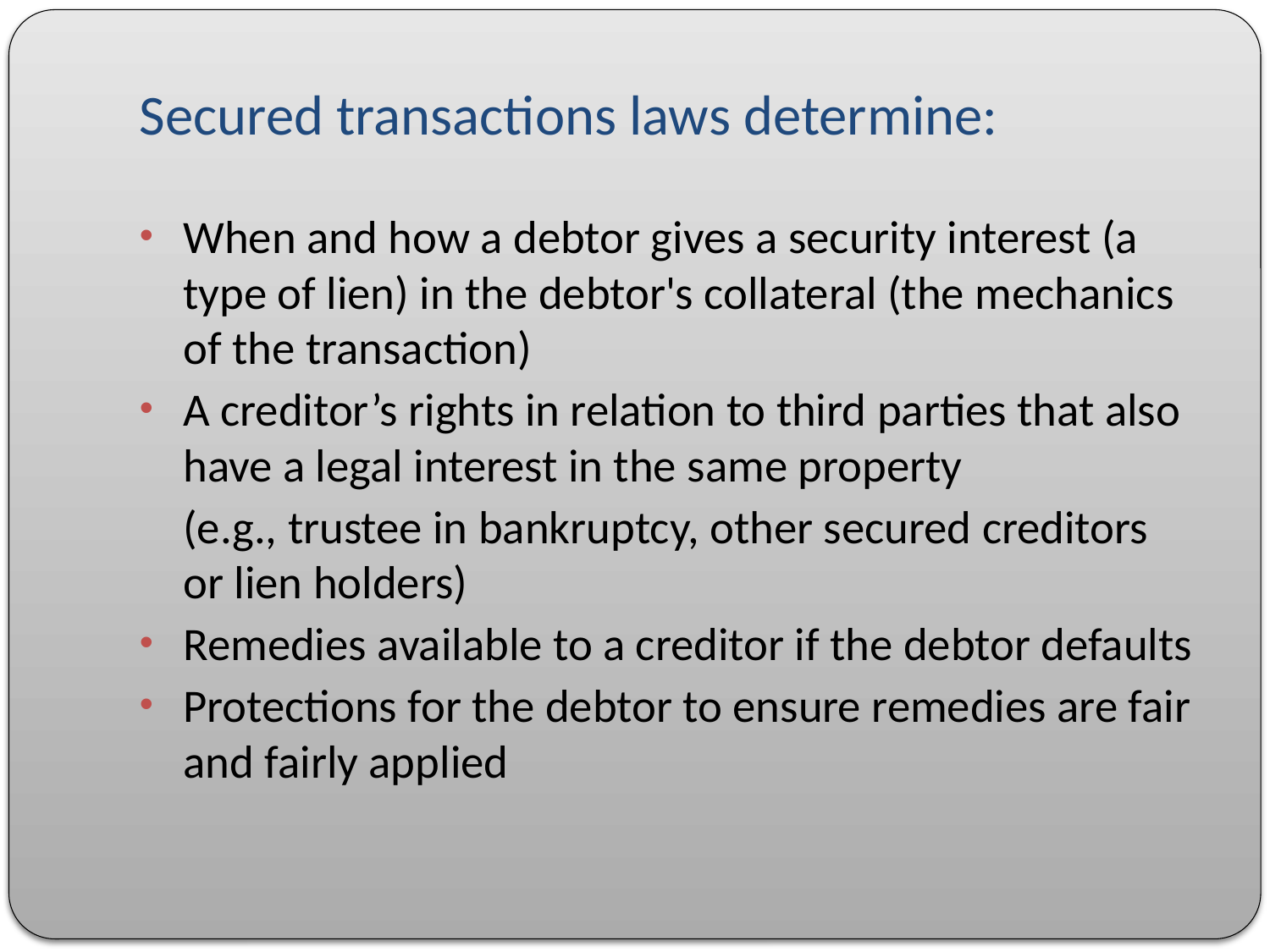

# Secured transactions laws determine:
When and how a debtor gives a security interest (a type of lien) in the debtor's collateral (the mechanics of the transaction)
A creditor’s rights in relation to third parties that also have a legal interest in the same property
	(e.g., trustee in bankruptcy, other secured creditors or lien holders)
Remedies available to a creditor if the debtor defaults
Protections for the debtor to ensure remedies are fair and fairly applied